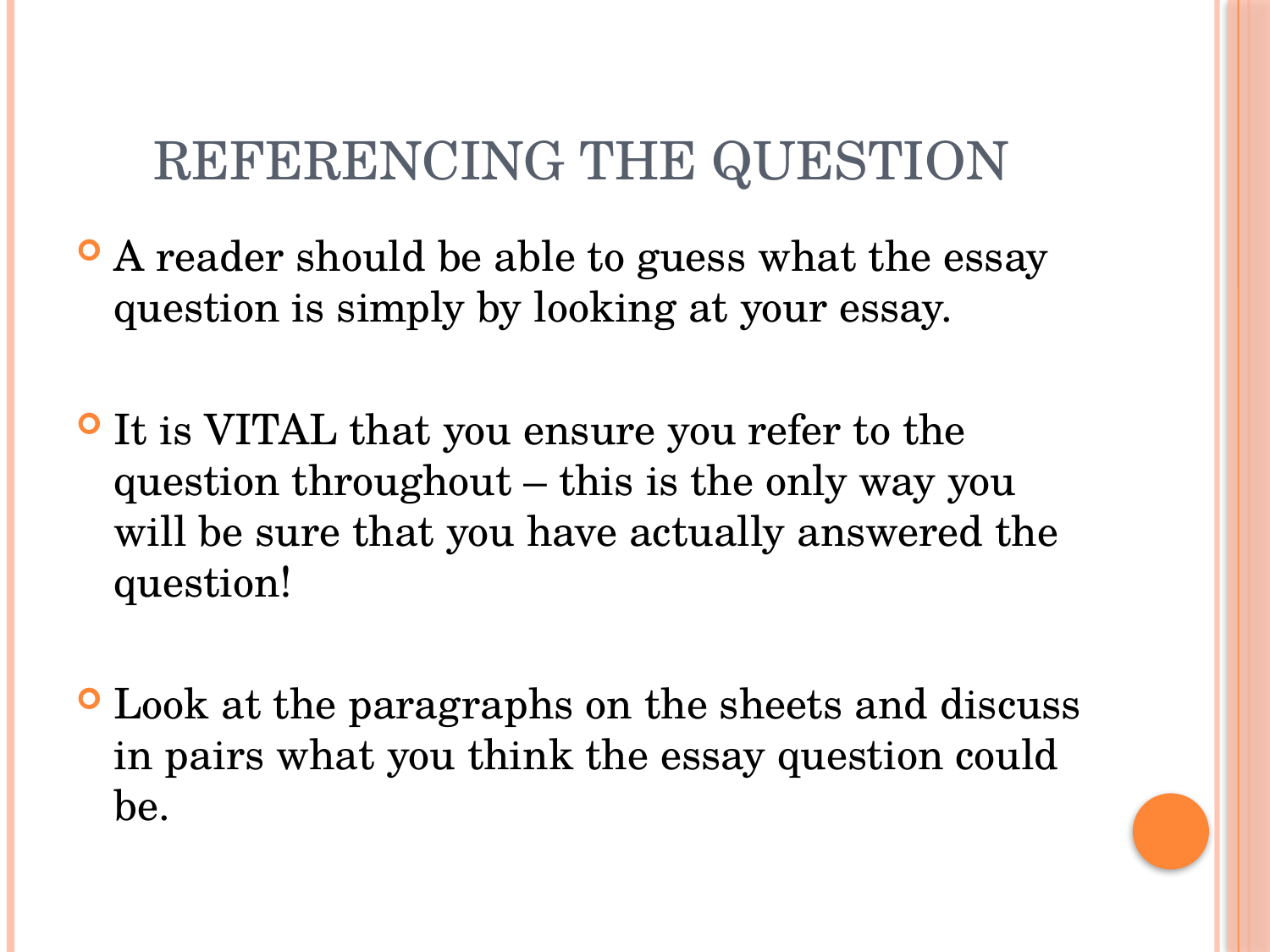

# Referencing the question
A reader should be able to guess what the essay question is simply by looking at your essay.

It is VITAL that you ensure you refer to the question throughout – this is the only way you will be sure that you have actually answered the question!

Look at the paragraphs on the sheets and discuss in pairs what you think the essay question could be.